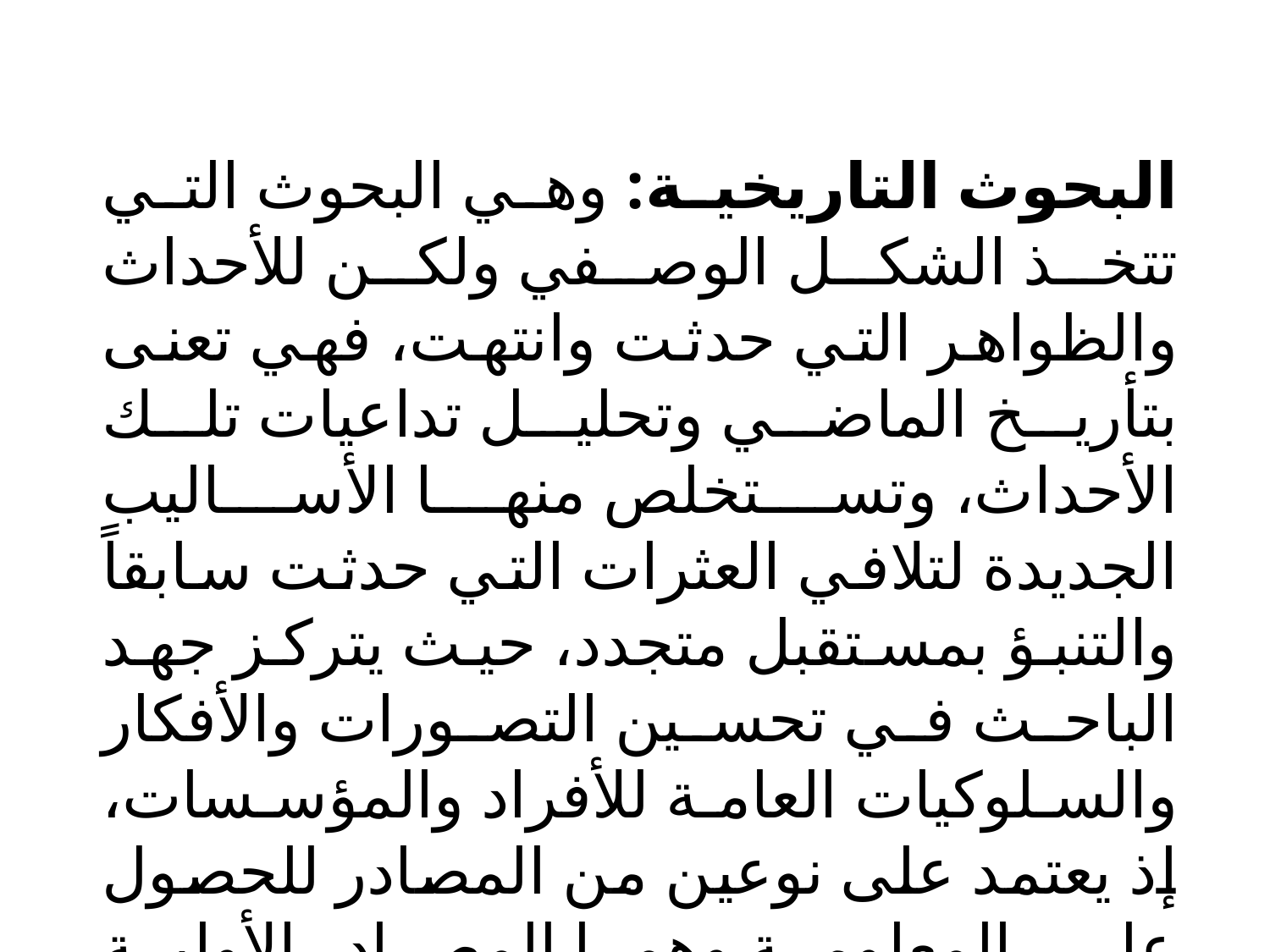

البحوث التاريخية: وهي البحوث التي تتخذ الشكل الوصفي ولكن للأحداث والظواهر التي حدثت وانتهت، فهي تعنى بتأريخ الماضي وتحليل تداعيات تلك الأحداث، وتستخلص منها الأساليب الجديدة لتلافي العثرات التي حدثت سابقاً والتنبؤ بمستقبل متجدد، حيث يتركز جهد الباحث في تحسين التصورات والأفكار والسلوكيات العامة للأفراد والمؤسسات، إذ يعتمد على نوعين من المصادر للحصول على المعلومة وهما المصادر الأولية والمصادر الثانوية، وذلك يتطلب جهداً مضاعفاً في الاستقراء والتمحيص.